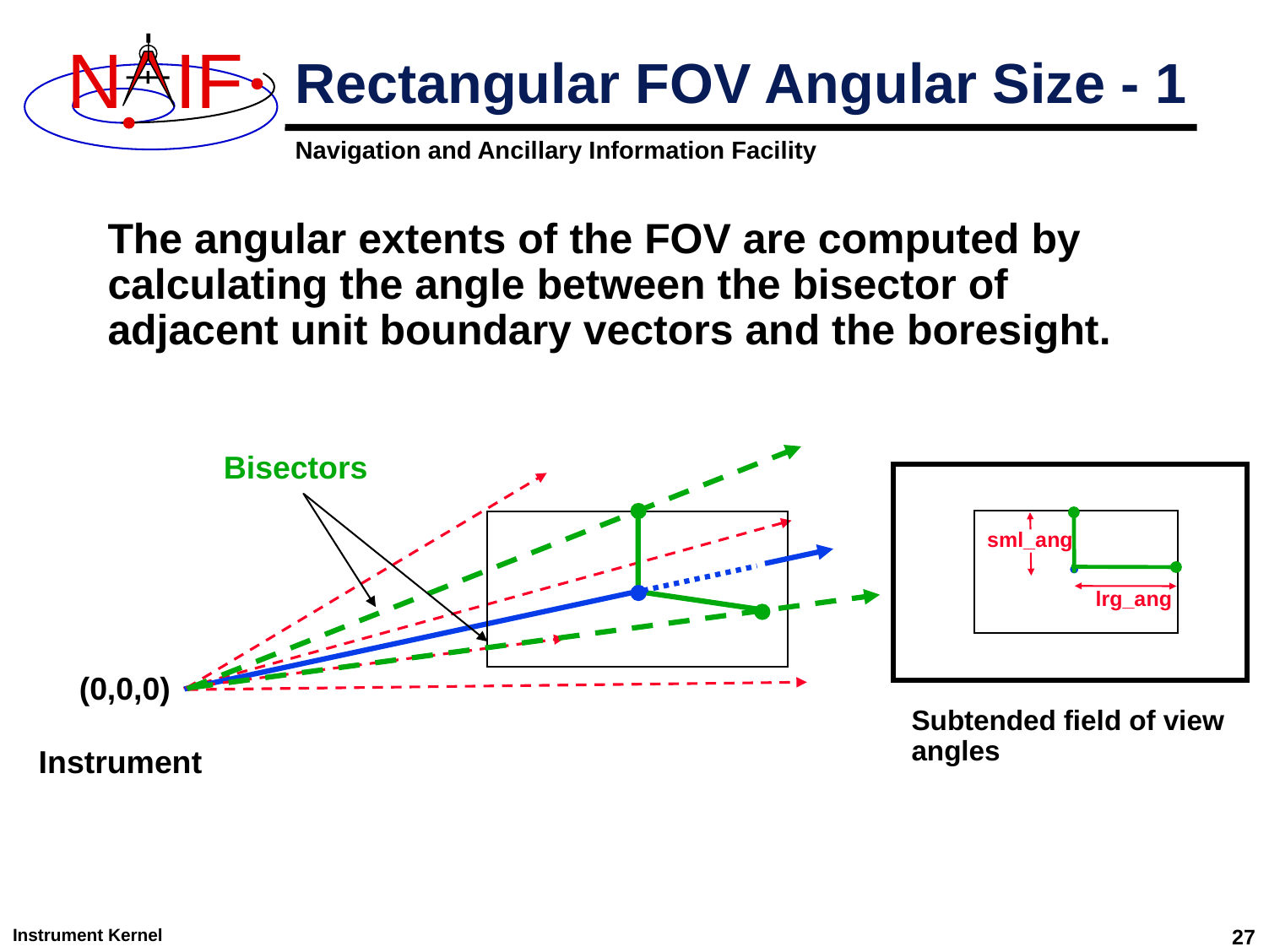

# Rectangular FOV Angular Size - 1
The angular extents of the FOV are computed by calculating the angle between the bisector of adjacent unit boundary vectors and the boresight.
Bisectors

(0,0,0)

Instrument

sml_ang

lrg_ang
Subtended field of view
angles

Instrument Kernel
27